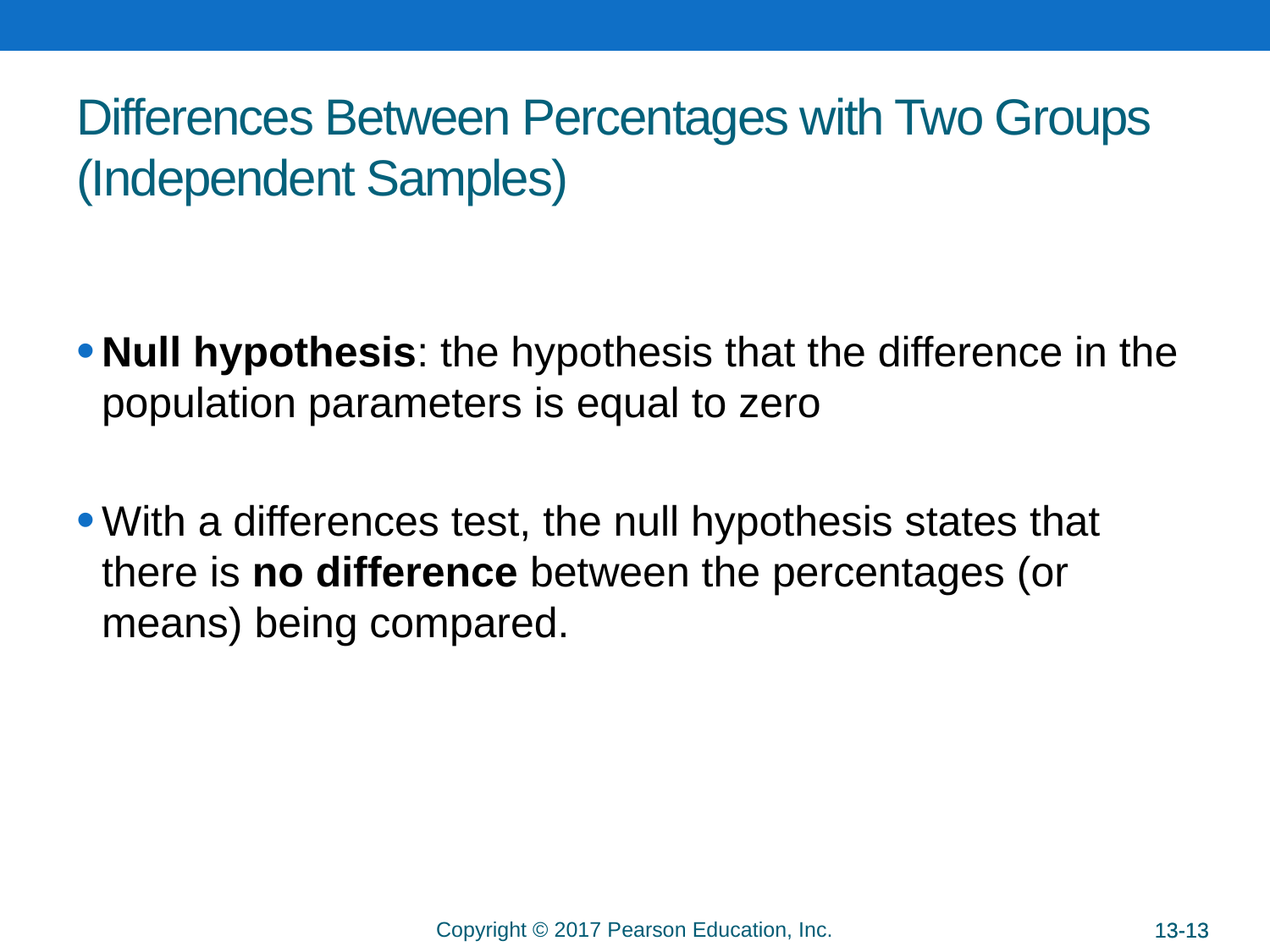

# Differences Between Percentages with Two Groups (Independent Samples)
Null hypothesis: the hypothesis that the difference in the population parameters is equal to zero

With a differences test, the null hypothesis states that there is no difference between the percentages (or means) being compared.